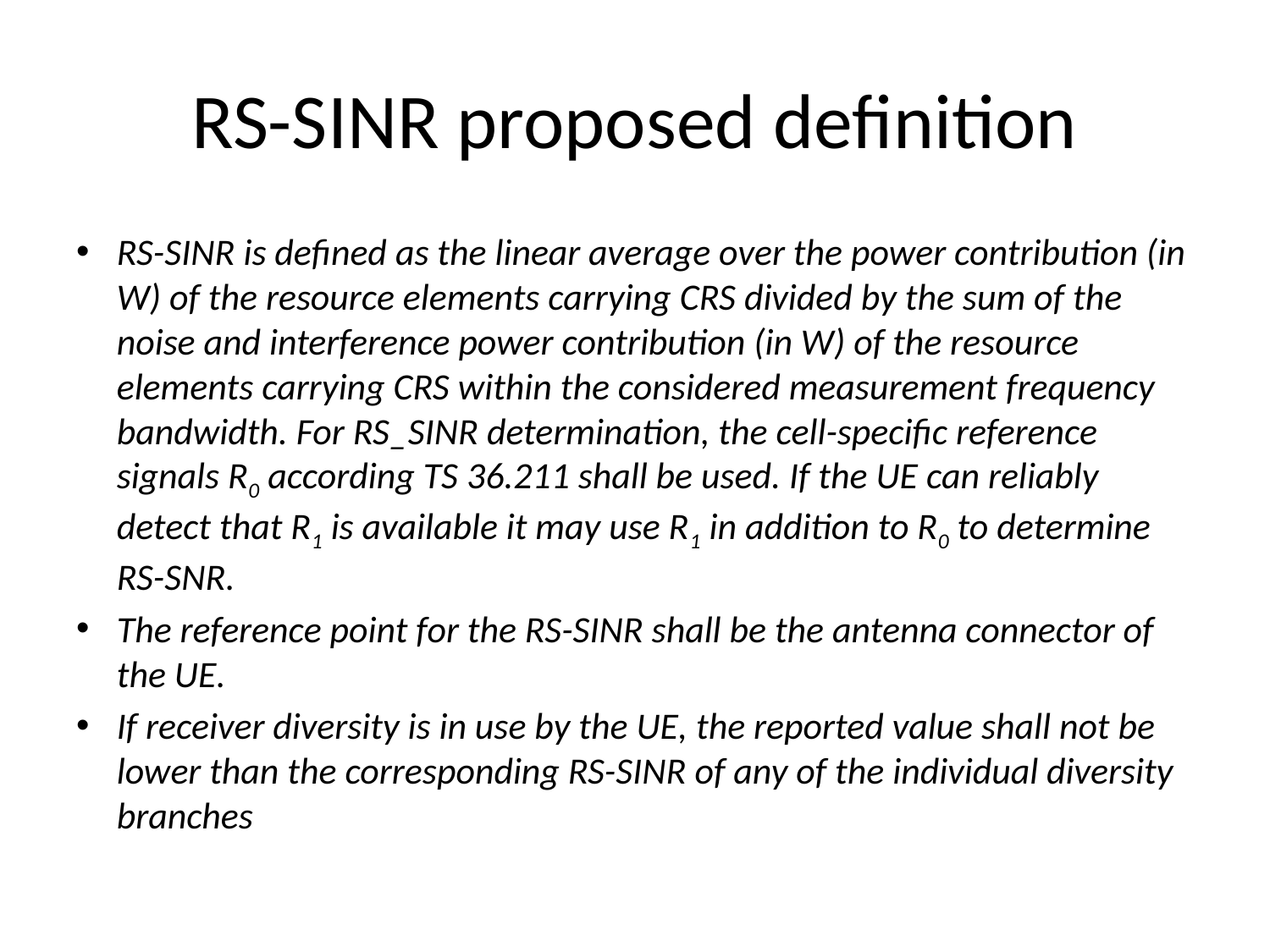

# RS-SINR proposed definition
RS-SINR is defined as the linear average over the power contribution (in W) of the resource elements carrying CRS divided by the sum of the noise and interference power contribution (in W) of the resource elements carrying CRS within the considered measurement frequency bandwidth. For RS_SINR determination, the cell-specific reference signals R0 according TS 36.211 shall be used. If the UE can reliably detect that R1 is available it may use R1 in addition to R0 to determine RS-SNR.
The reference point for the RS-SINR shall be the antenna connector of the UE.
If receiver diversity is in use by the UE, the reported value shall not be lower than the corresponding RS-SINR of any of the individual diversity branches